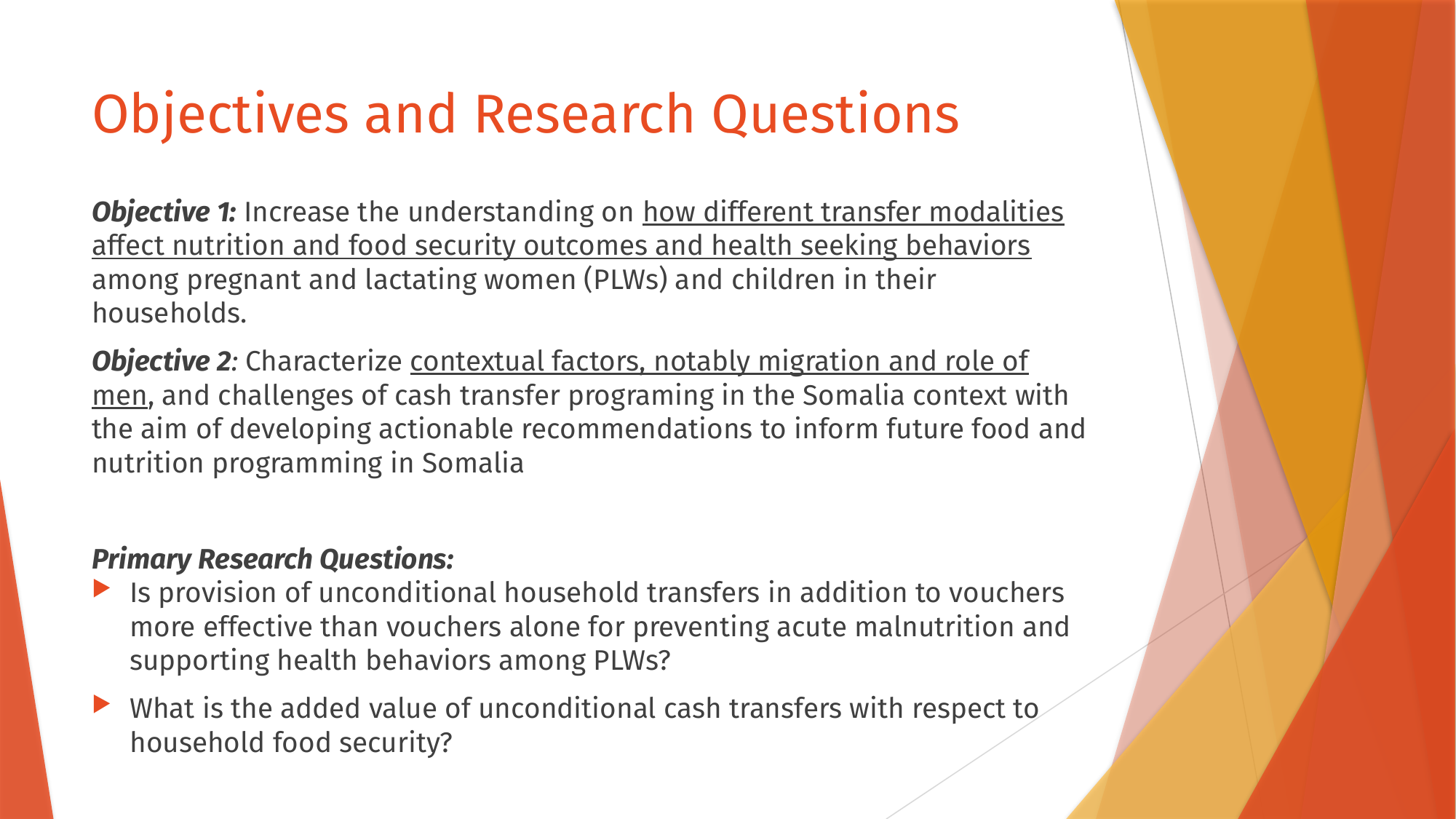

# Objectives and Research Questions

Objective 1: Increase the understanding on how different transfer modalities affect nutrition and food security outcomes and health seeking behaviors among pregnant and lactating women (PLWs) and children in their households.
Objective 2: Characterize contextual factors, notably migration and role of men, and challenges of cash transfer programing in the Somalia context with the aim of developing actionable recommendations to inform future food and nutrition programming in Somalia

Primary Research Questions:
Is provision of unconditional household transfers in addition to vouchers more effective than vouchers alone for preventing acute malnutrition and supporting health behaviors among PLWs?
What is the added value of unconditional cash transfers with respect to household food security?